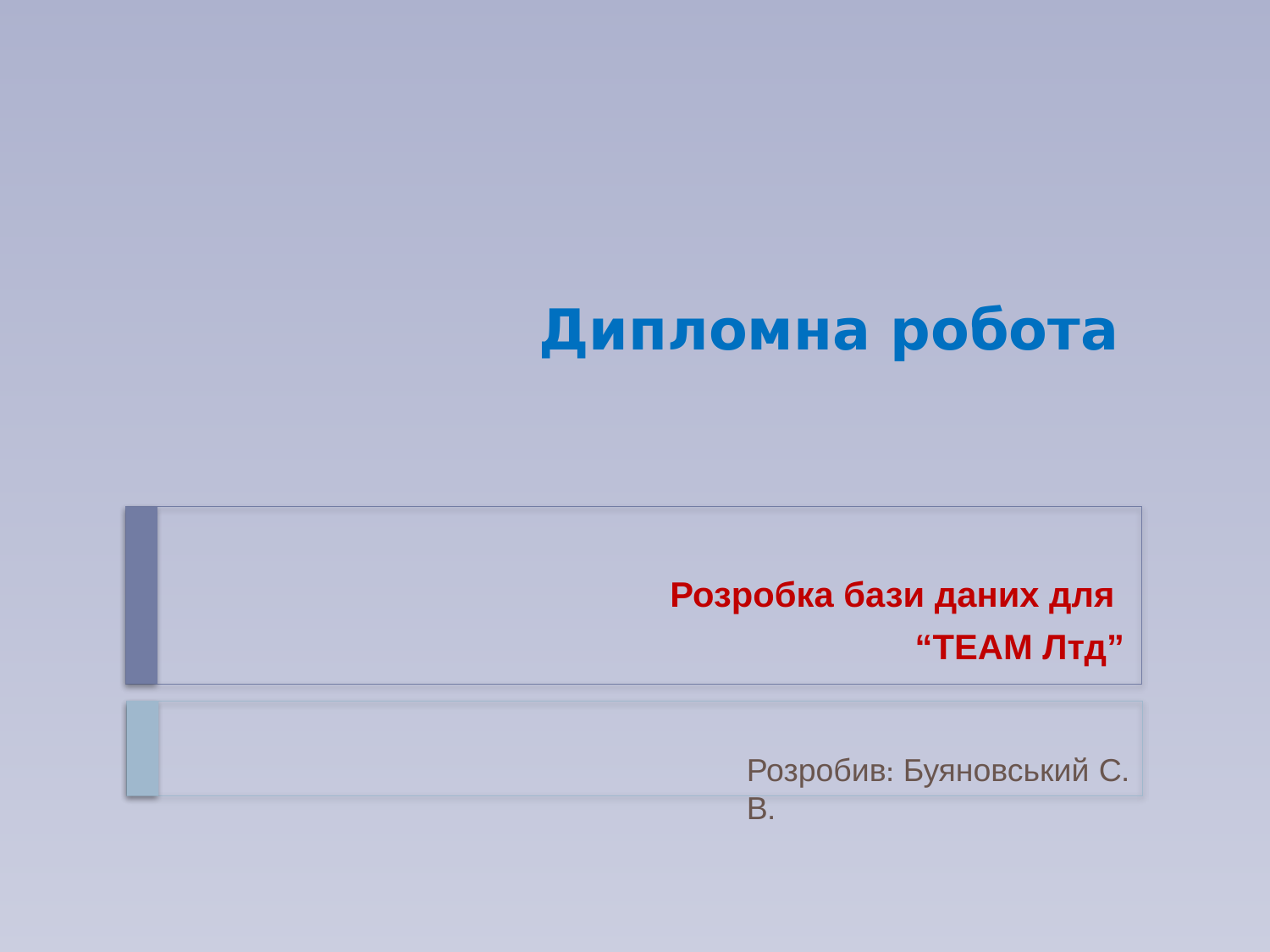

# Дипломна робота
Розробка бази даних для
“ТЕАМ Лтд”

Розробив: Буяновський С. В.